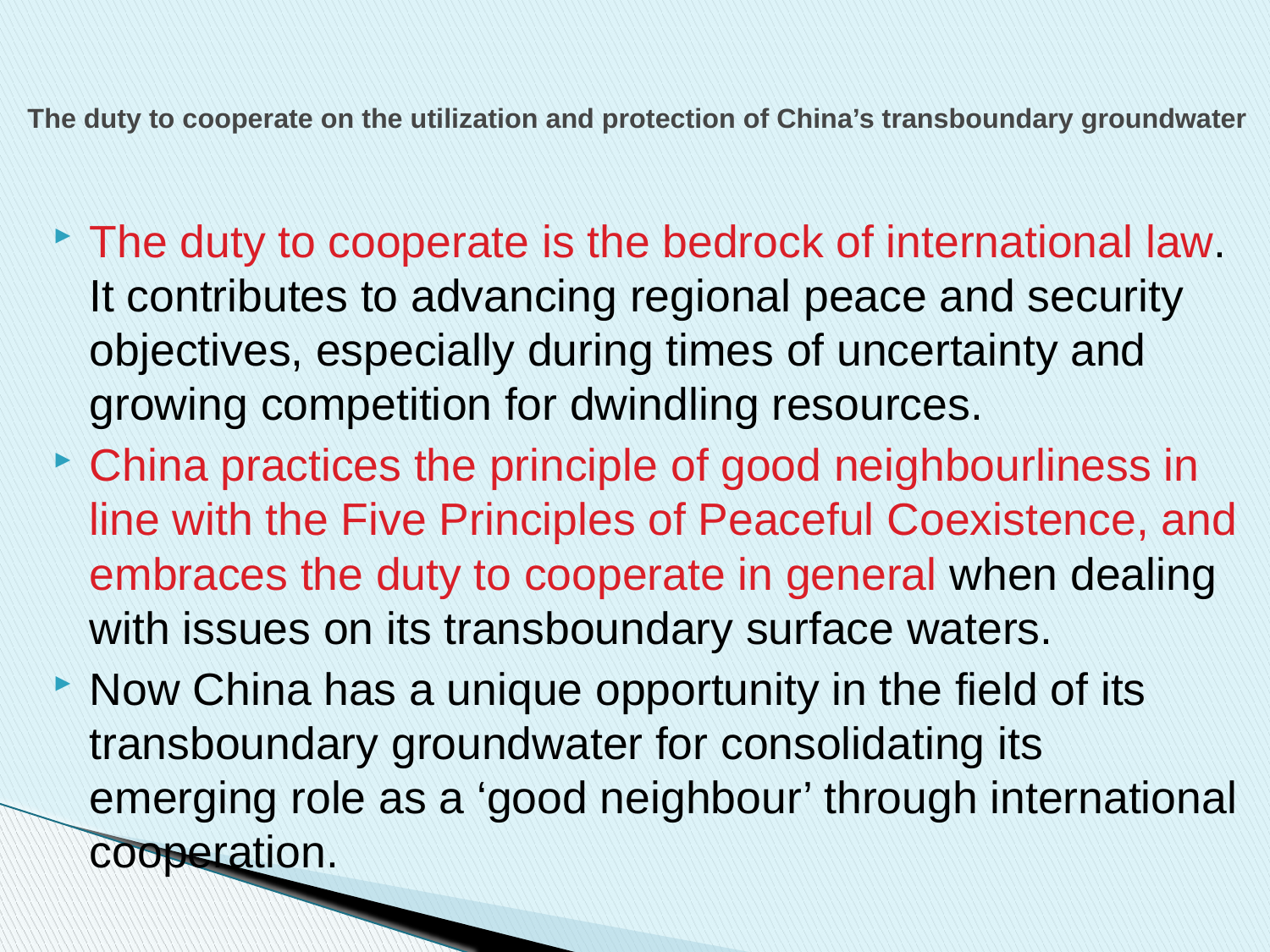

# The duty to cooperate on the utilization and protection of China’s transboundary groundwater
The duty to cooperate is the bedrock of international law. It contributes to advancing regional peace and security objectives, especially during times of uncertainty and growing competition for dwindling resources.
China practices the principle of good neighbourliness in line with the Five Principles of Peaceful Coexistence, and embraces the duty to cooperate in general when dealing with issues on its transboundary surface waters.
Now China has a unique opportunity in the field of its transboundary groundwater for consolidating its emerging role as a ‘good neighbour’ through international cooperation.